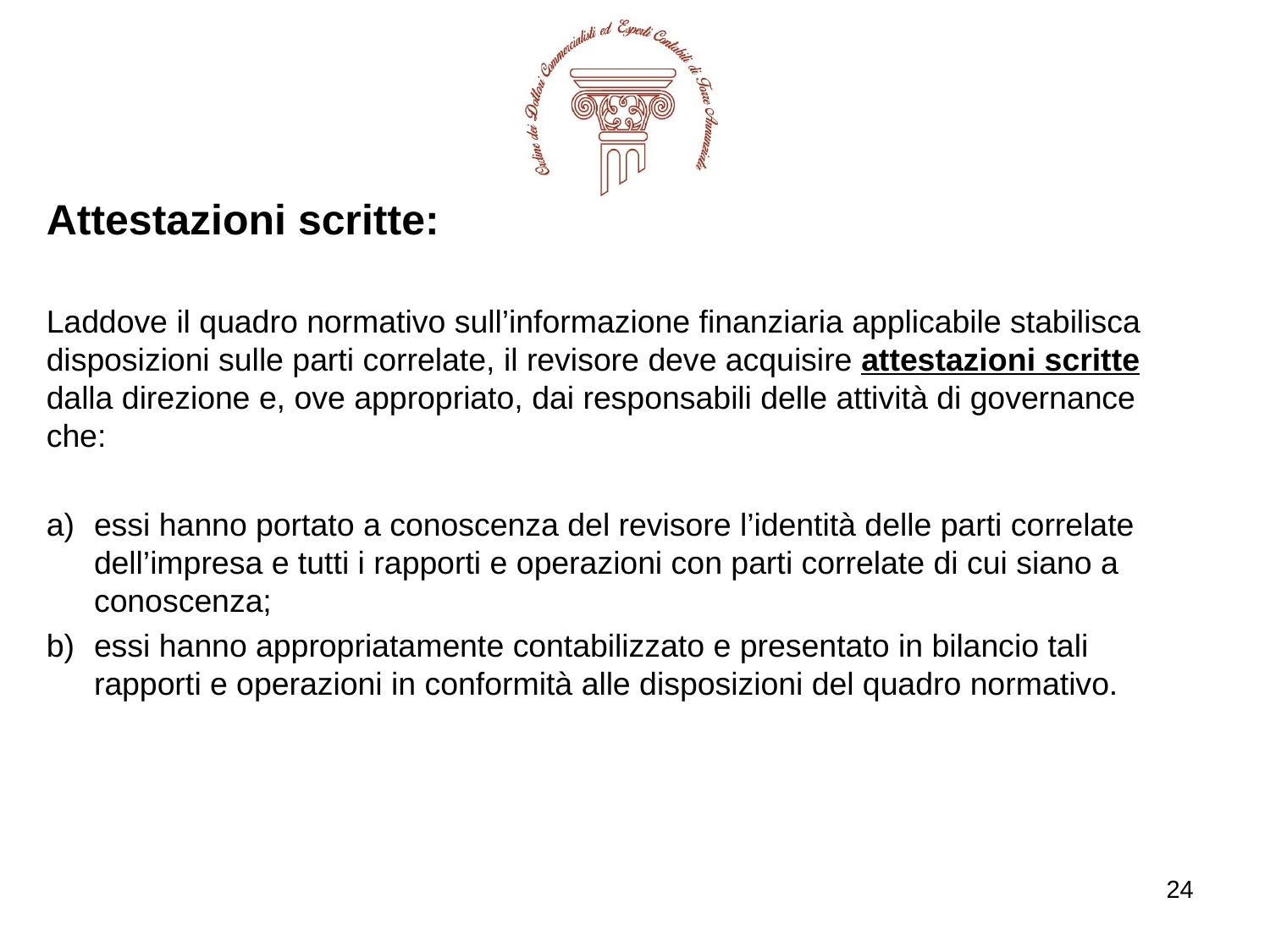

Attestazioni scritte:

Laddove il quadro normativo sull’informazione finanziaria applicabile stabilisca disposizioni sulle parti correlate, il revisore deve acquisire attestazioni scritte dalla direzione e, ove appropriato, dai responsabili delle attività di governance che:

essi hanno portato a conoscenza del revisore l’identità delle parti correlate dell’impresa e tutti i rapporti e operazioni con parti correlate di cui siano a conoscenza;
essi hanno appropriatamente contabilizzato e presentato in bilancio tali rapporti e operazioni in conformità alle disposizioni del quadro normativo.
24